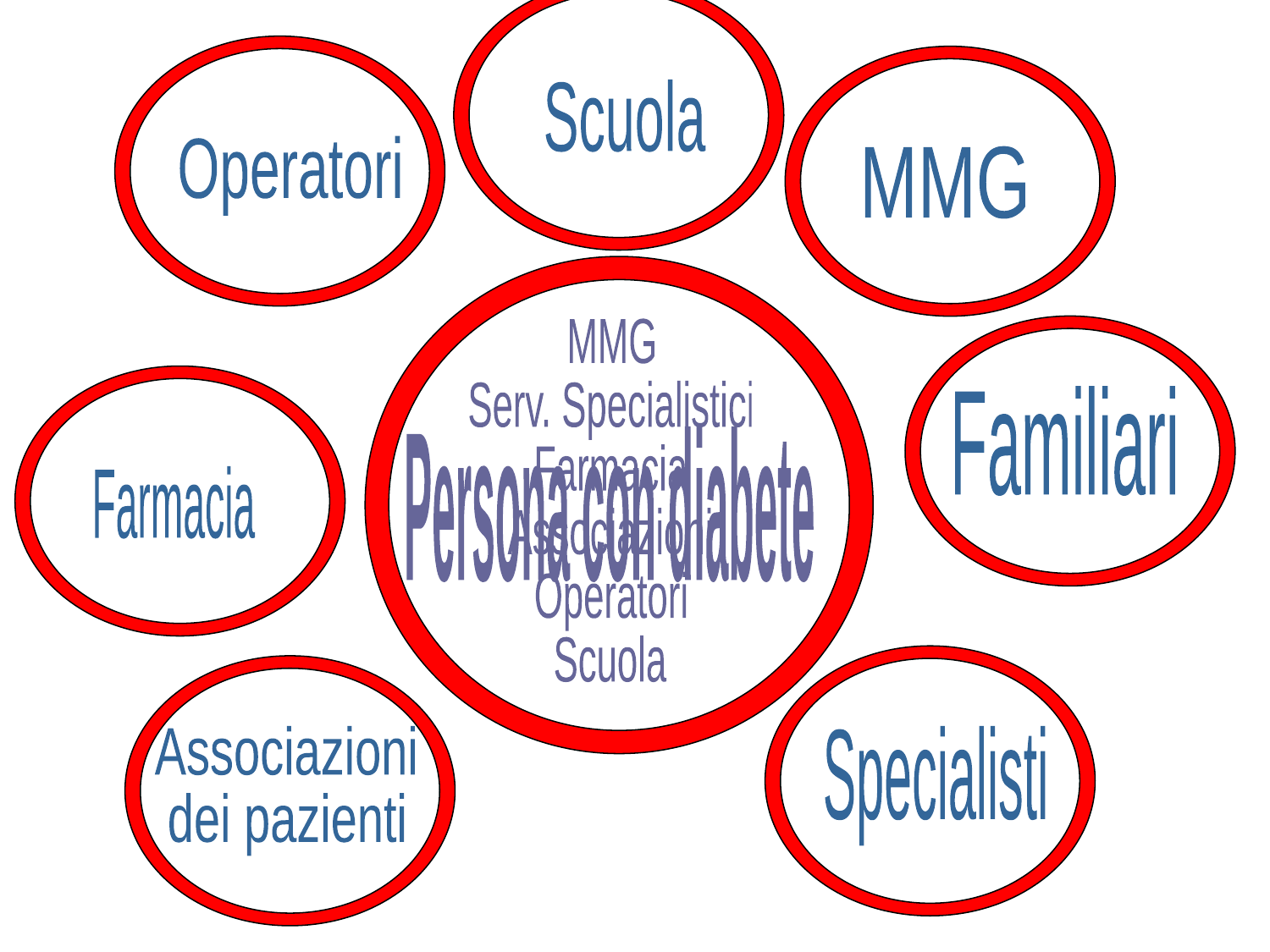

Scuola
Operatori
MMG

MMG
Serv. Specialistici
Farmacia
Associazioni
Operatori
Scuola

Familiari
Persona con diabete
Farmacia

Associazioni
dei pazienti
Specialisti